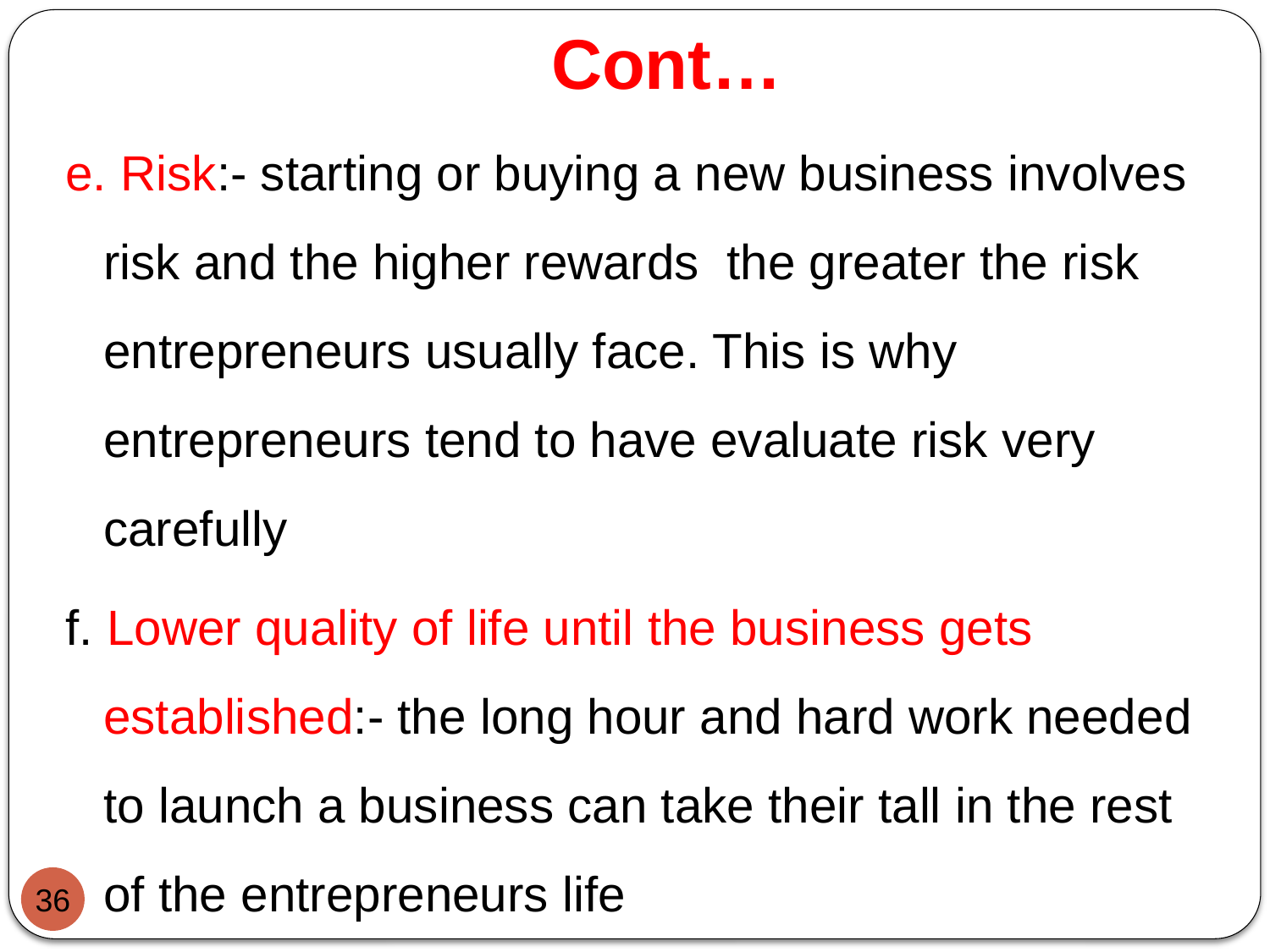

# Cont…
e. Risk:- starting or buying a new business involves risk and the higher rewards  the greater the risk entrepreneurs usually face. This is why entrepreneurs tend to have evaluate risk very carefully
f. Lower quality of life until the business gets established:- the long hour and hard work needed to launch a business can take their tall in the rest of the entrepreneurs life
36